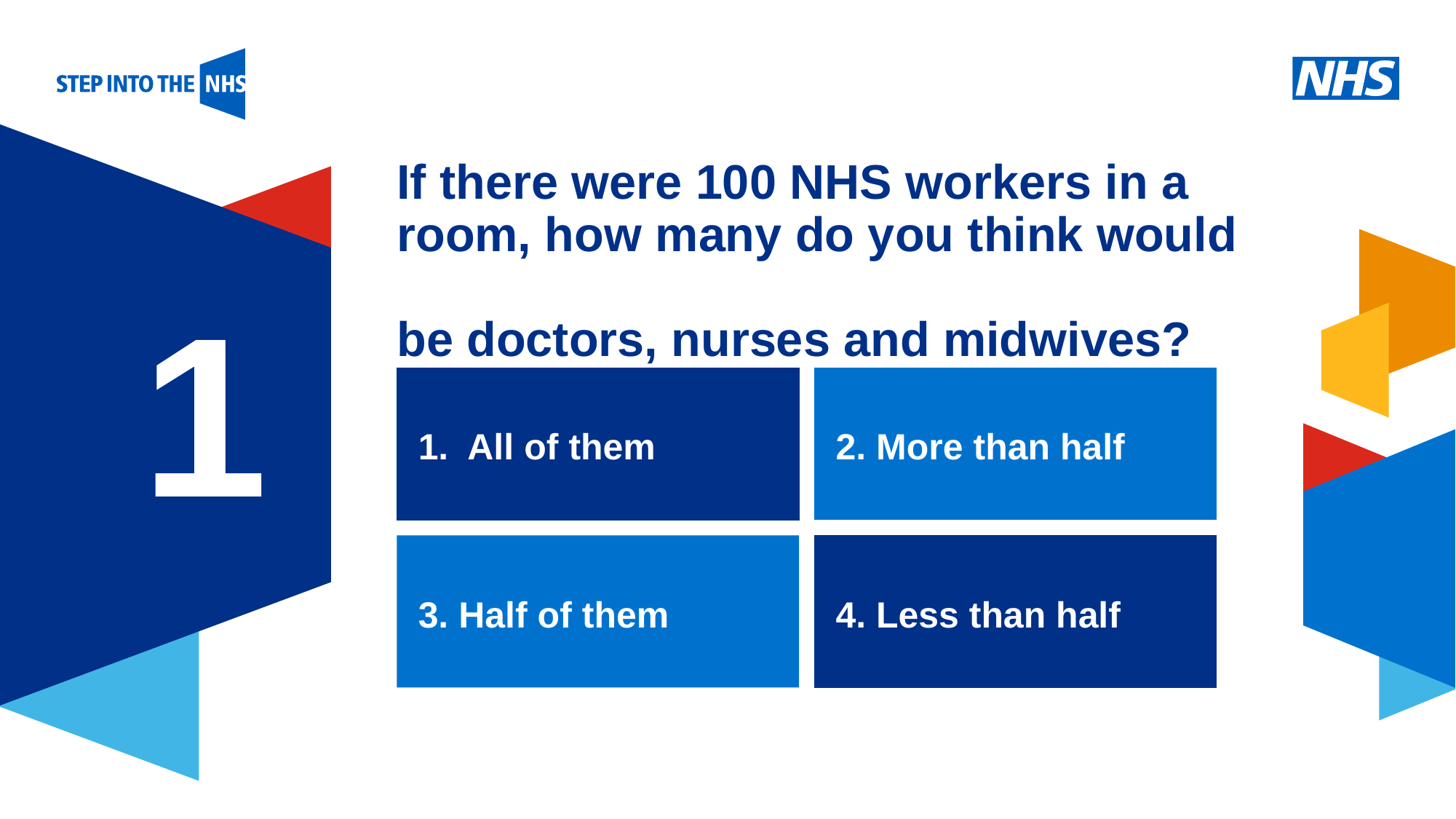

# If there were 100 NHS workers in a room, how many do you think would be doctors, nurses and midwives?
1
1.  All of them
2. More than half
3. Half of them
4. Less than half